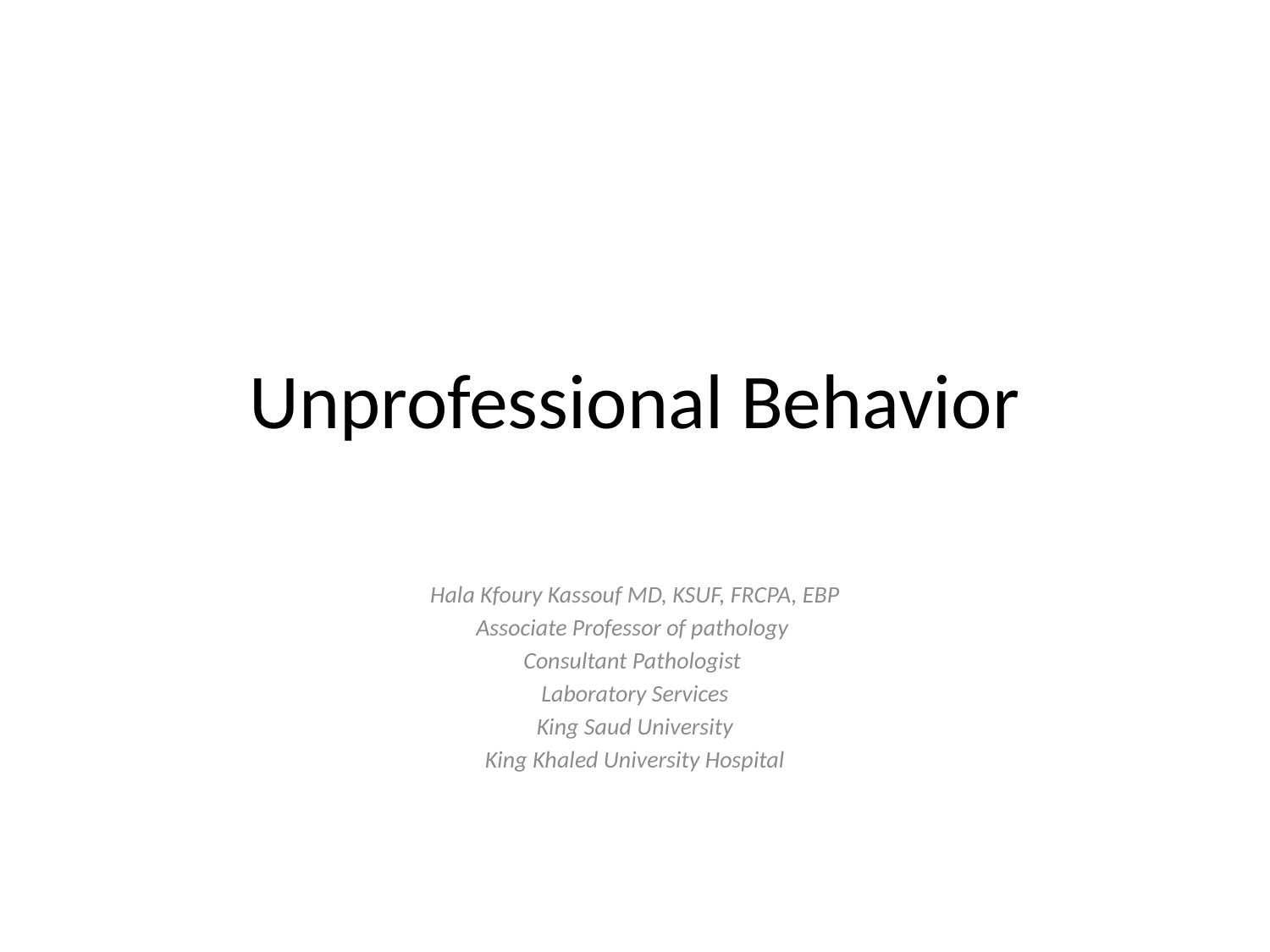

# Unprofessional Behavior

Hala Kfoury Kassouf MD, KSUF, FRCPA, EBP
Associate Professor of pathology
Consultant Pathologist
Laboratory Services
King Saud University
King Khaled University Hospital